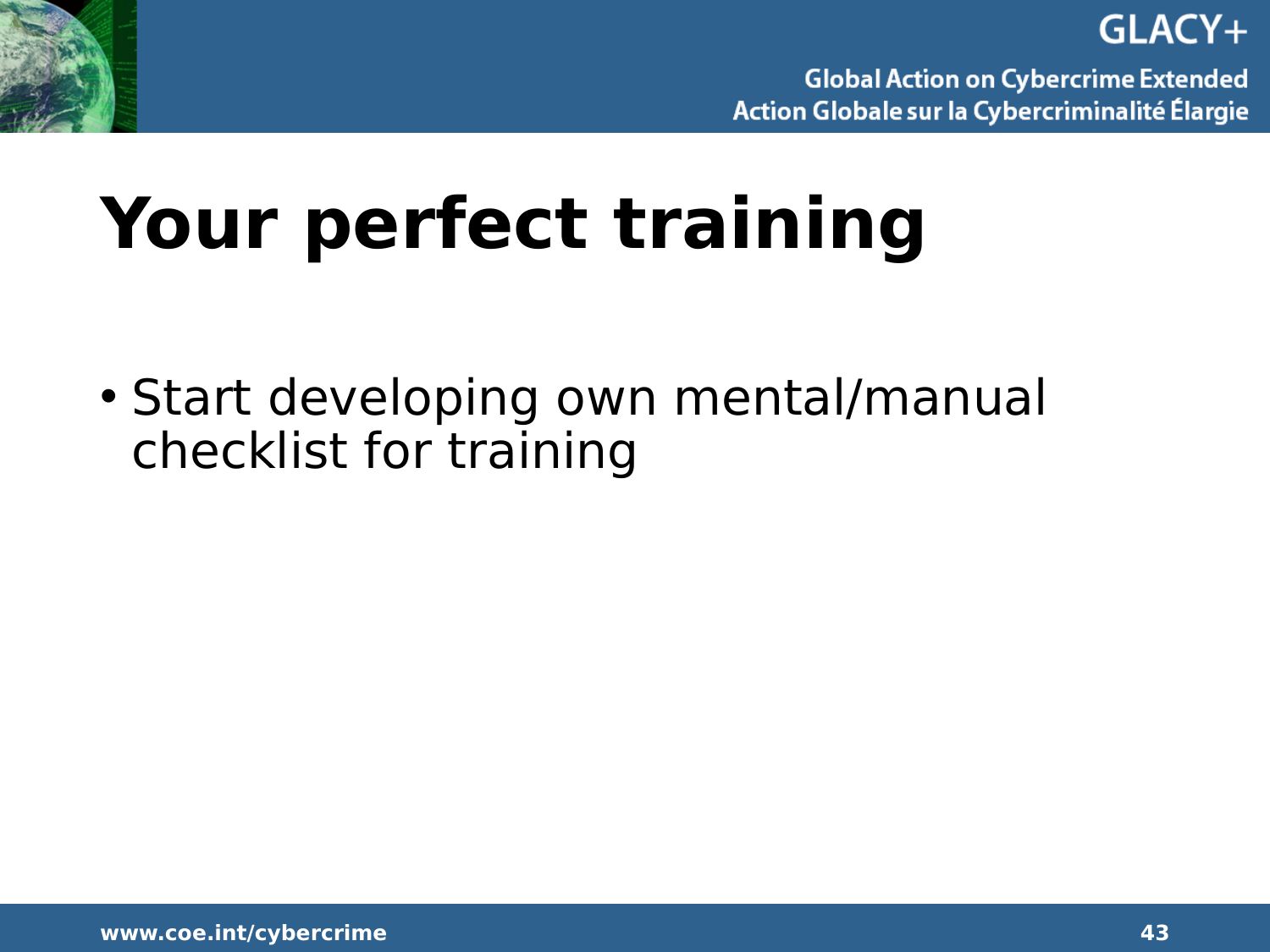

# Your perfect training
Start developing own mental/manual checklist for training
www.coe.int/cybercrime
43